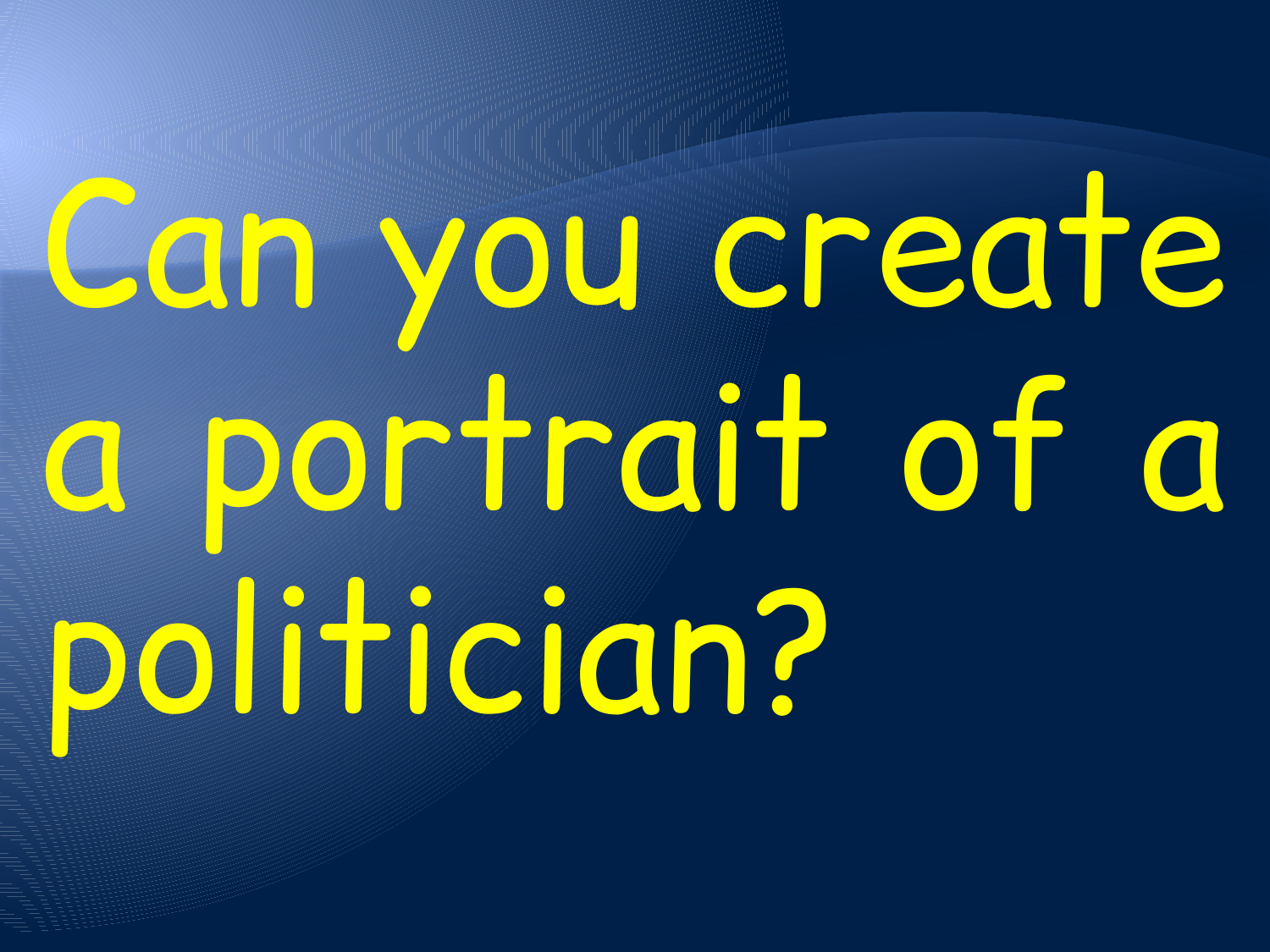

Can you create a portrait of a politician?